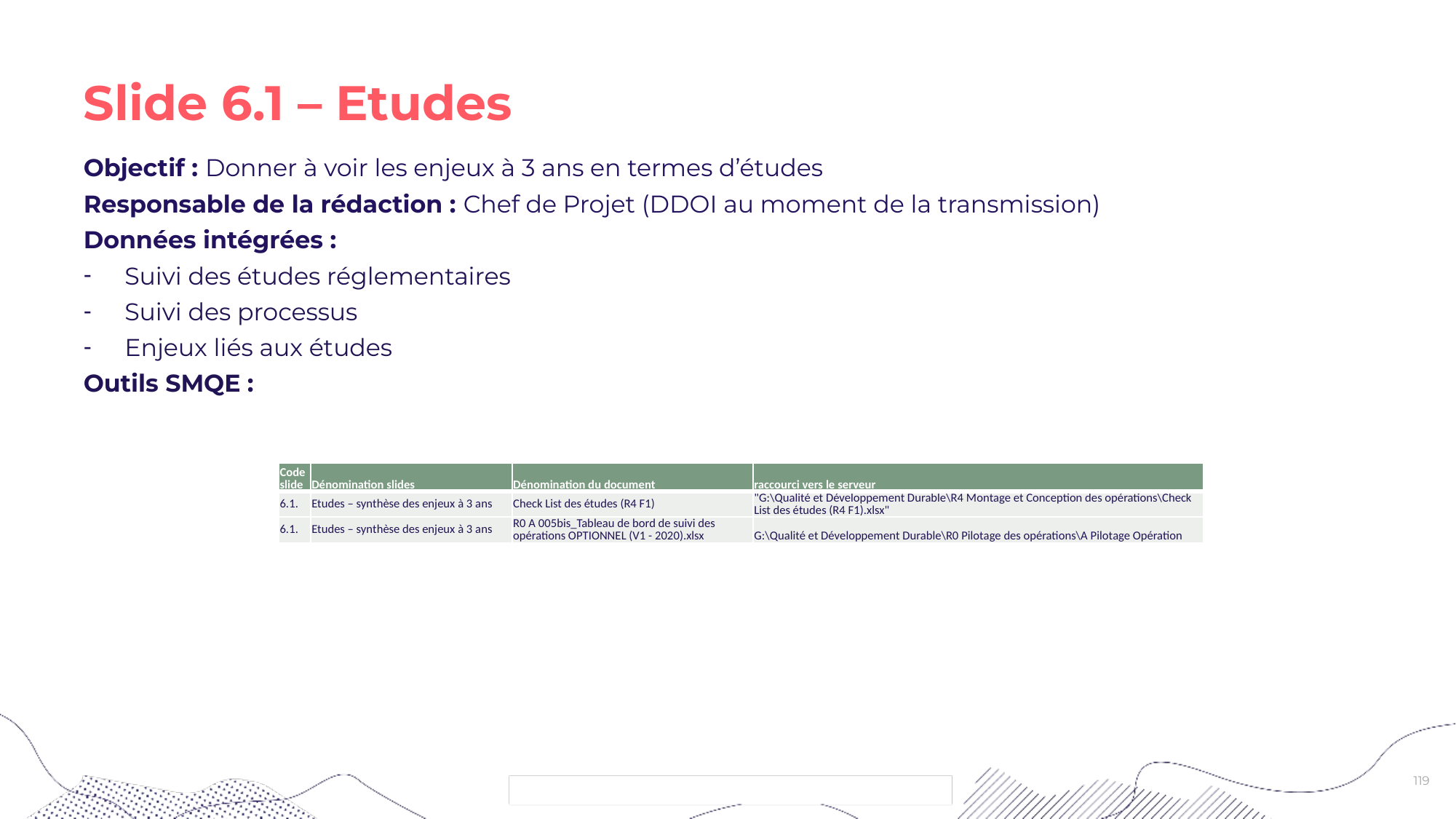

# Slide 6.1 – Etudes
Objectif : Donner à voir les enjeux à 3 ans en termes d’études
Responsable de la rédaction : Chef de Projet (DDOI au moment de la transmission)
Données intégrées :
Suivi des études réglementaires
Suivi des processus
Enjeux liés aux études
Outils SMQE :

| Code slide | Dénomination slides | Dénomination du document | raccourci vers le serveur |
| --- | --- | --- | --- |
| 6.1. | Etudes – synthèse des enjeux à 3 ans | Check List des études (R4 F1) | "G:\Qualité et Développement Durable\R4 Montage et Conception des opérations\Check List des études (R4 F1).xlsx" |
| 6.1. | Etudes – synthèse des enjeux à 3 ans | R0 A 005bis\_Tableau de bord de suivi des opérations OPTIONNEL (V1 - 2020).xlsx | G:\Qualité et Développement Durable\R0 Pilotage des opérations\A Pilotage Opération |
119